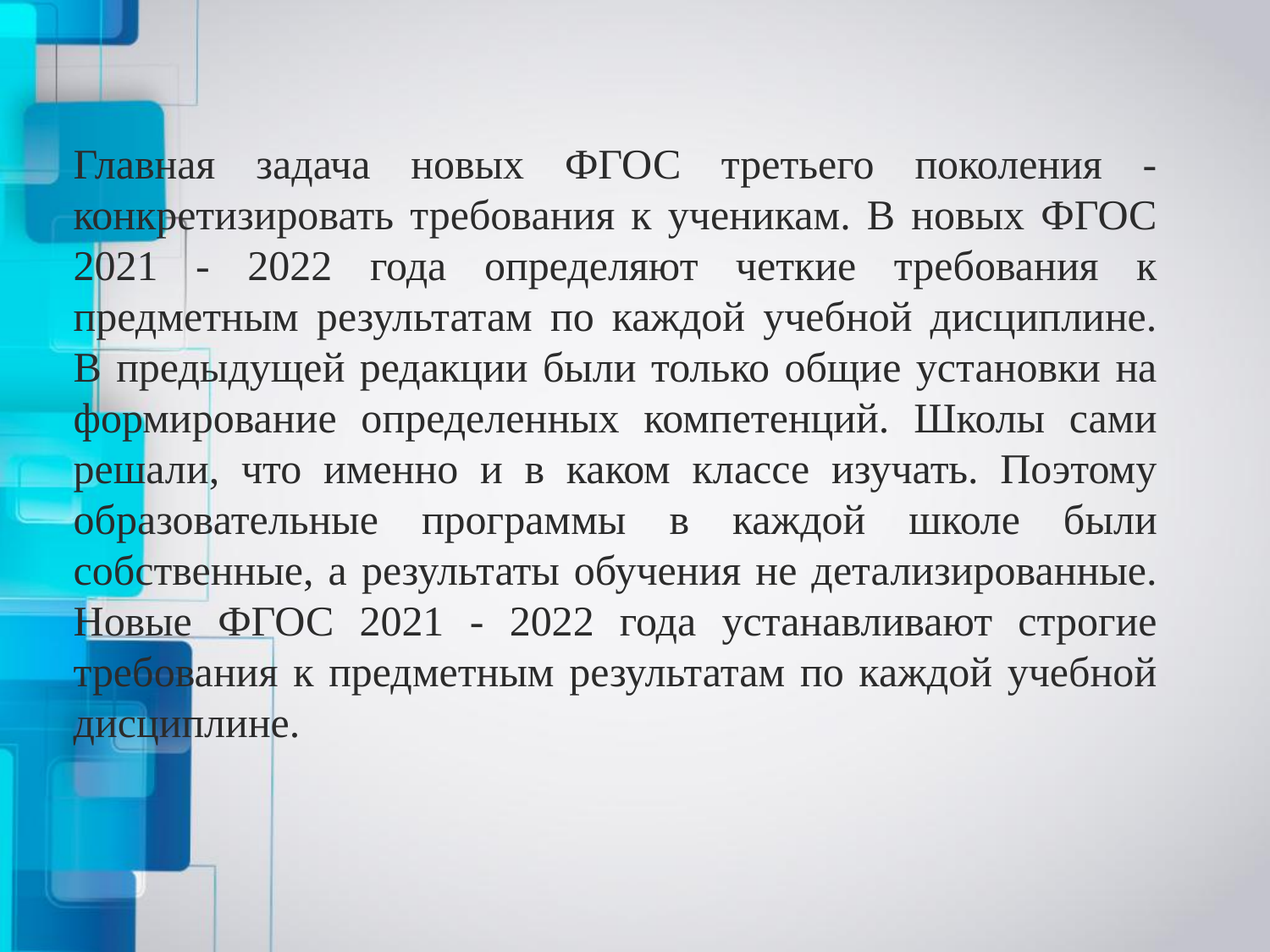

Главная задача новых ФГОС третьего поколения - конкретизировать требования к ученикам. В новых ФГОС 2021 - 2022 года определяют четкие требования к предметным результатам по каждой учебной дисциплине. В предыдущей редакции были только общие установки на формирование определенных компетенций. Школы сами решали, что именно и в каком классе изучать. Поэтому образовательные программы в каждой школе были собственные, а результаты обучения не детализированные. Новые ФГОС 2021 - 2022 года устанавливают строгие требования к предметным результатам по каждой учебной дисциплине.